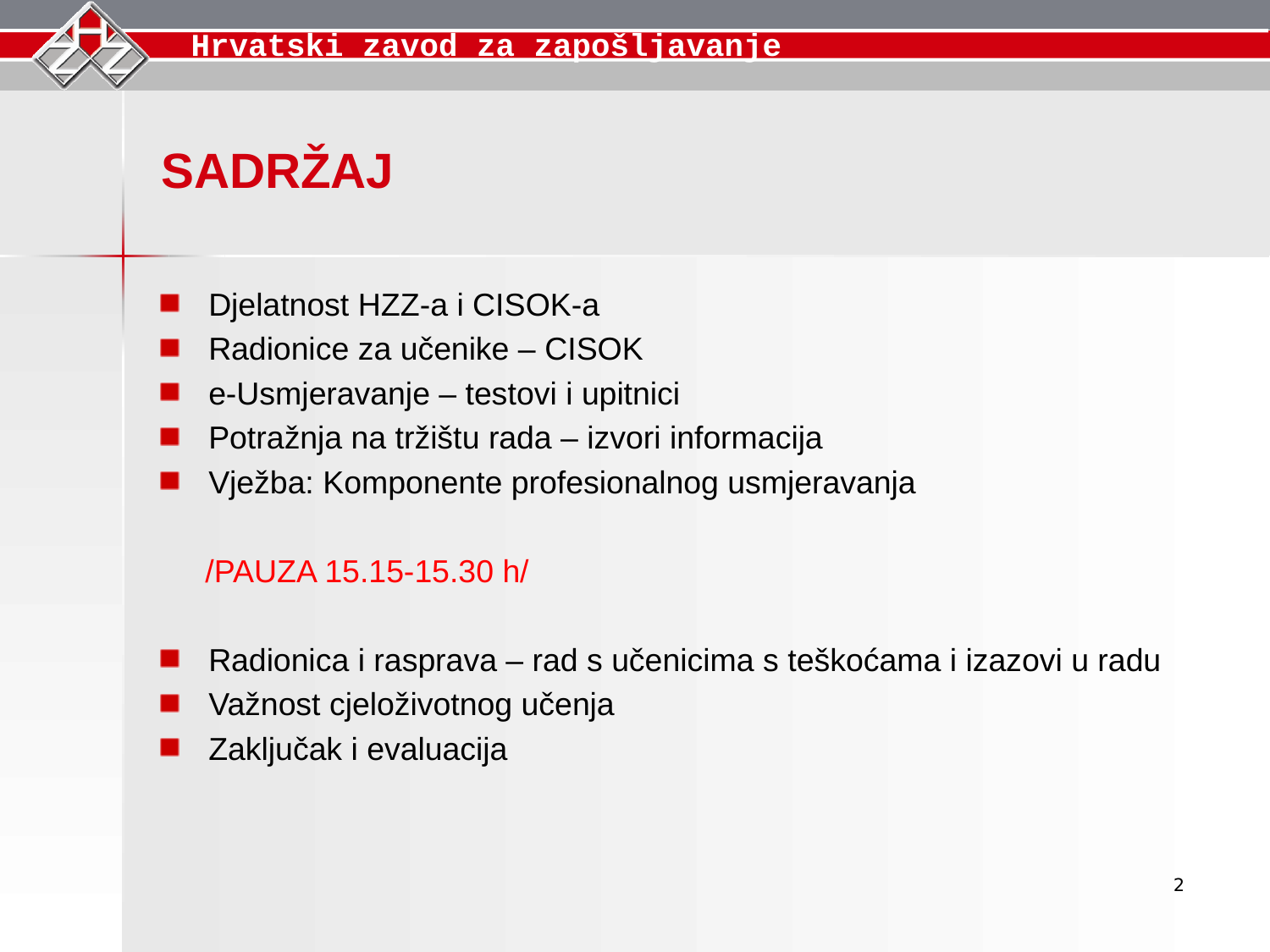

SADRŽAJ
Djelatnost HZZ-a i CISOK-a
Radionice za učenike – CISOK
e-Usmjeravanje – testovi i upitnici
Potražnja na tržištu rada – izvori informacija
Vježba: Komponente profesionalnog usmjeravanja

     /PAUZA 15.15-15.30 h/

Radionica i rasprava – rad s učenicima s teškoćama i izazovi u radu
Važnost cjeloživotnog učenja
Zaključak i evaluacija

2